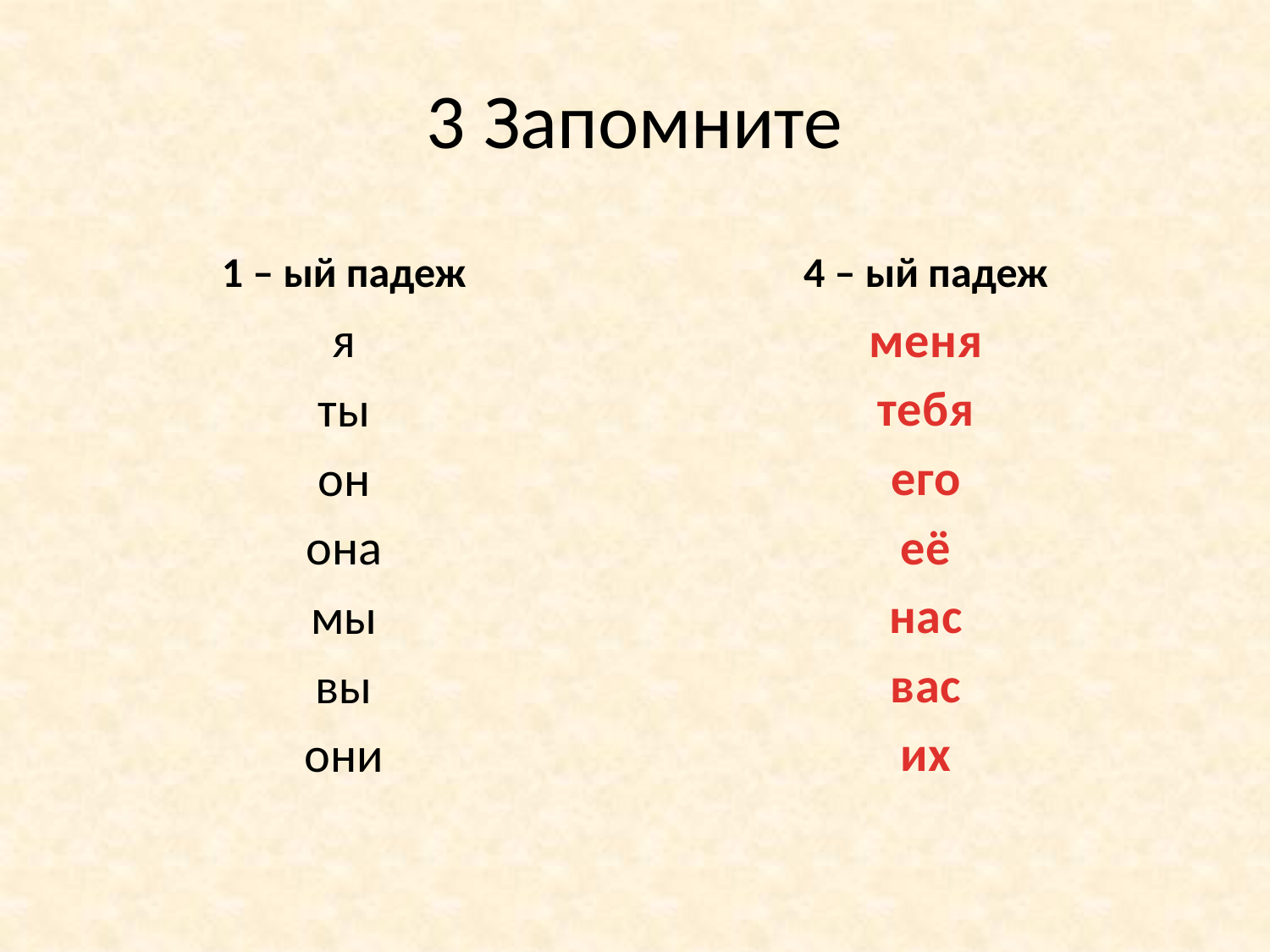

# 3 Запомните
1 – ый падеж
4 – ый падеж
я
ты
он
она
мы
вы
они

меня
тебя
его
её
нас
вас
их